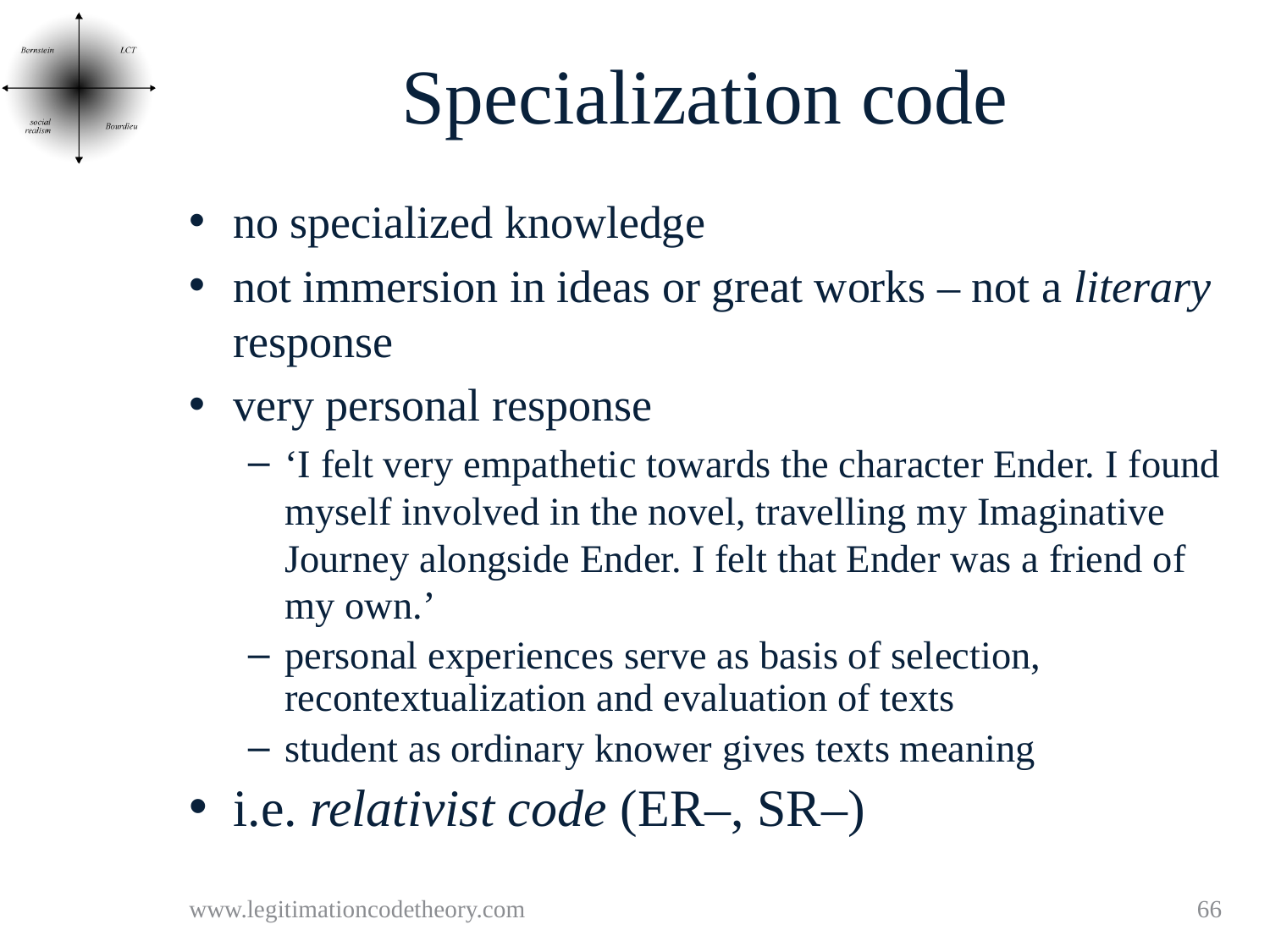

# Specialization code

no specialized knowledge
not immersion in ideas or great works – not a literary response
very personal response
‘I felt very empathetic towards the character Ender. I found myself involved in the novel, travelling my Imaginative Journey alongside Ender. I felt that Ender was a friend of my own.’
personal experiences serve as basis of selection, recontextualization and evaluation of texts
student as ordinary knower gives texts meaning
i.e. relativist code (ER–, SR–)
www.legitimationcodetheory.com
66